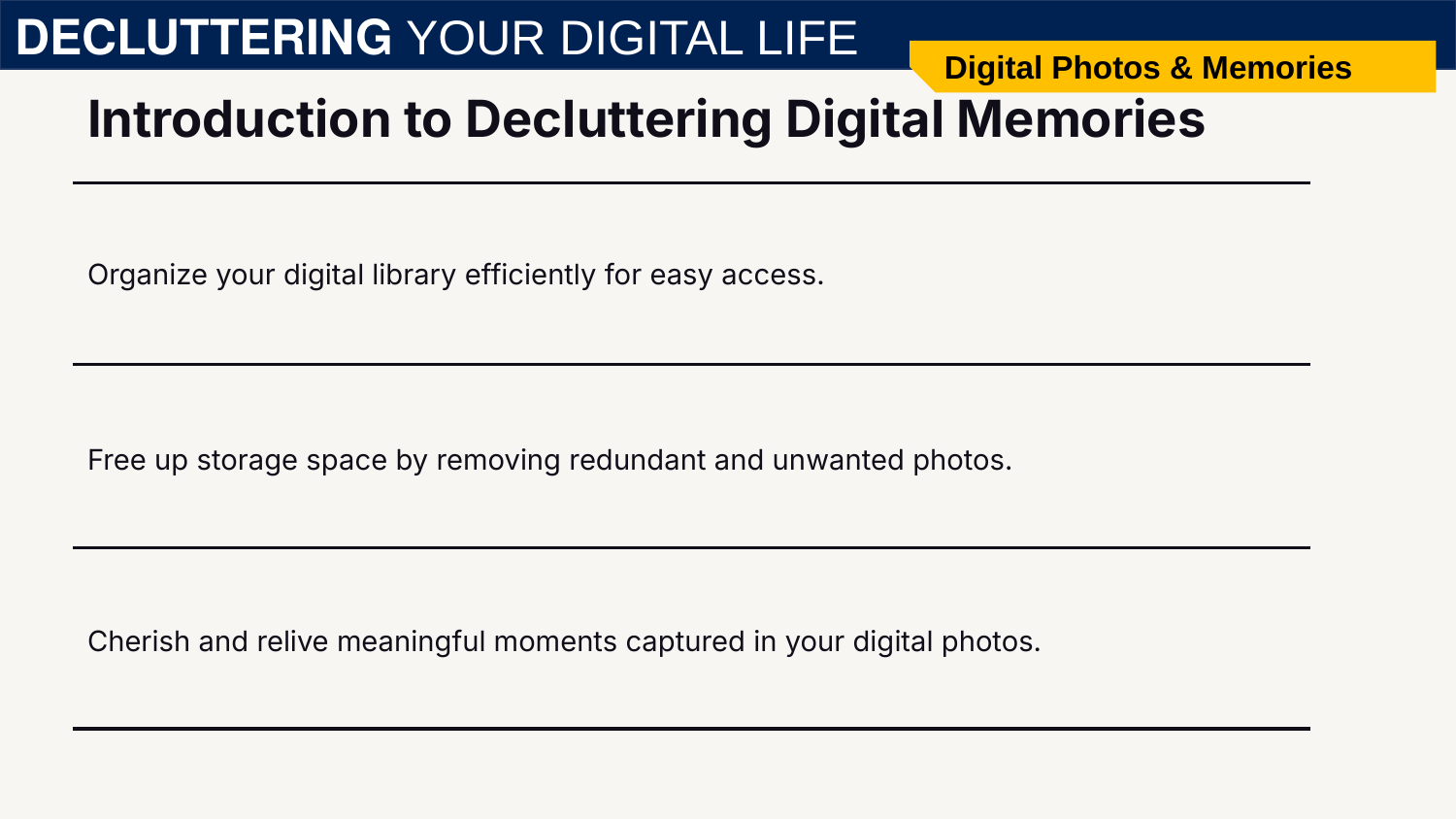

DECLUTTERING YOUR DIGITAL LIFE
Digital Photos & Memories

# Introduction to Decluttering Digital Memories
Organize your digital library efficiently for easy access.
Free up storage space by removing redundant and unwanted photos.
Cherish and relive meaningful moments captured in your digital photos.